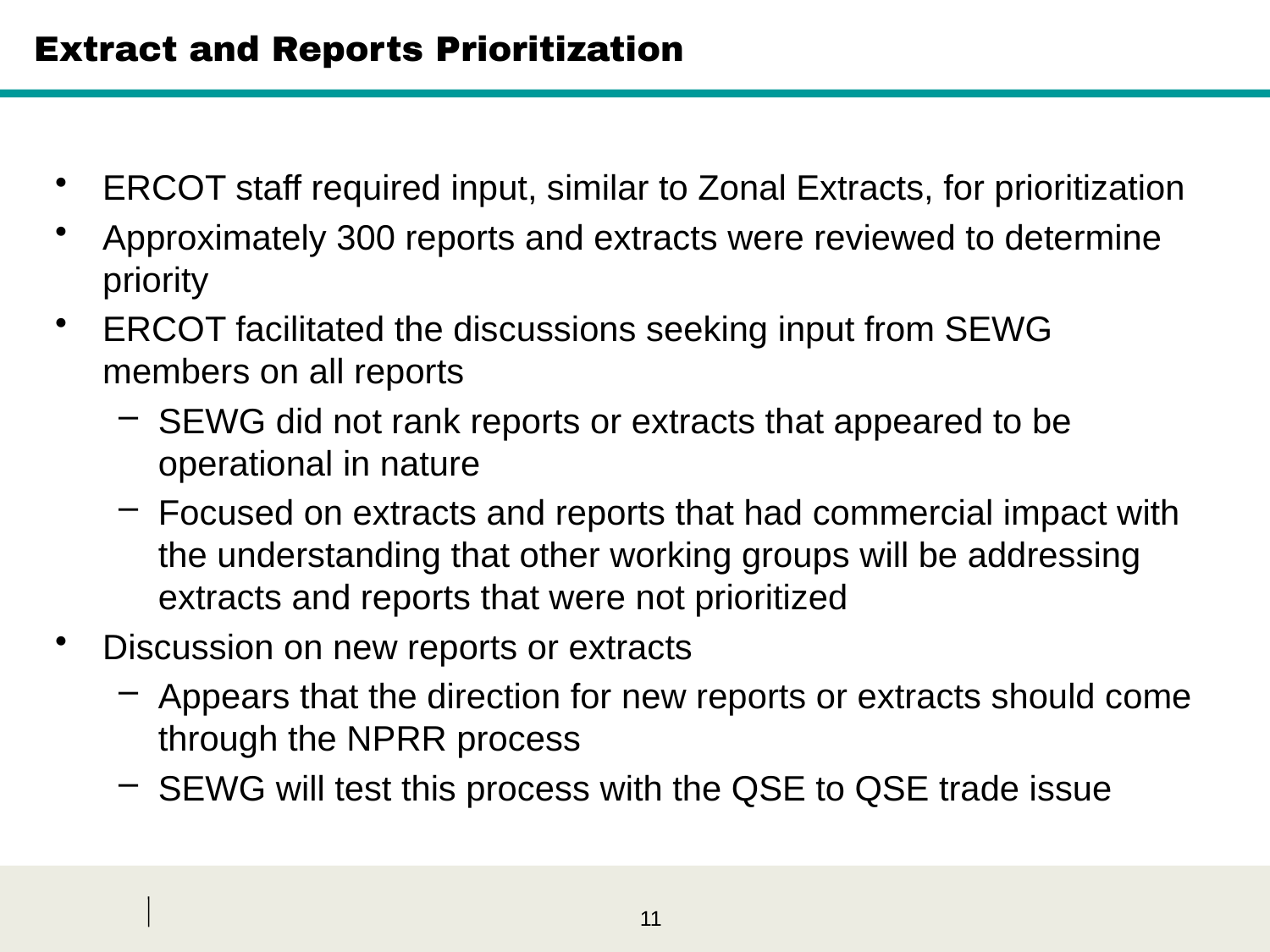

# Extract and Reports Prioritization
ERCOT staff required input, similar to Zonal Extracts, for prioritization
Approximately 300 reports and extracts were reviewed to determine priority
ERCOT facilitated the discussions seeking input from SEWG members on all reports
SEWG did not rank reports or extracts that appeared to be operational in nature
Focused on extracts and reports that had commercial impact with the understanding that other working groups will be addressing extracts and reports that were not prioritized
Discussion on new reports or extracts
Appears that the direction for new reports or extracts should come through the NPRR process
SEWG will test this process with the QSE to QSE trade issue